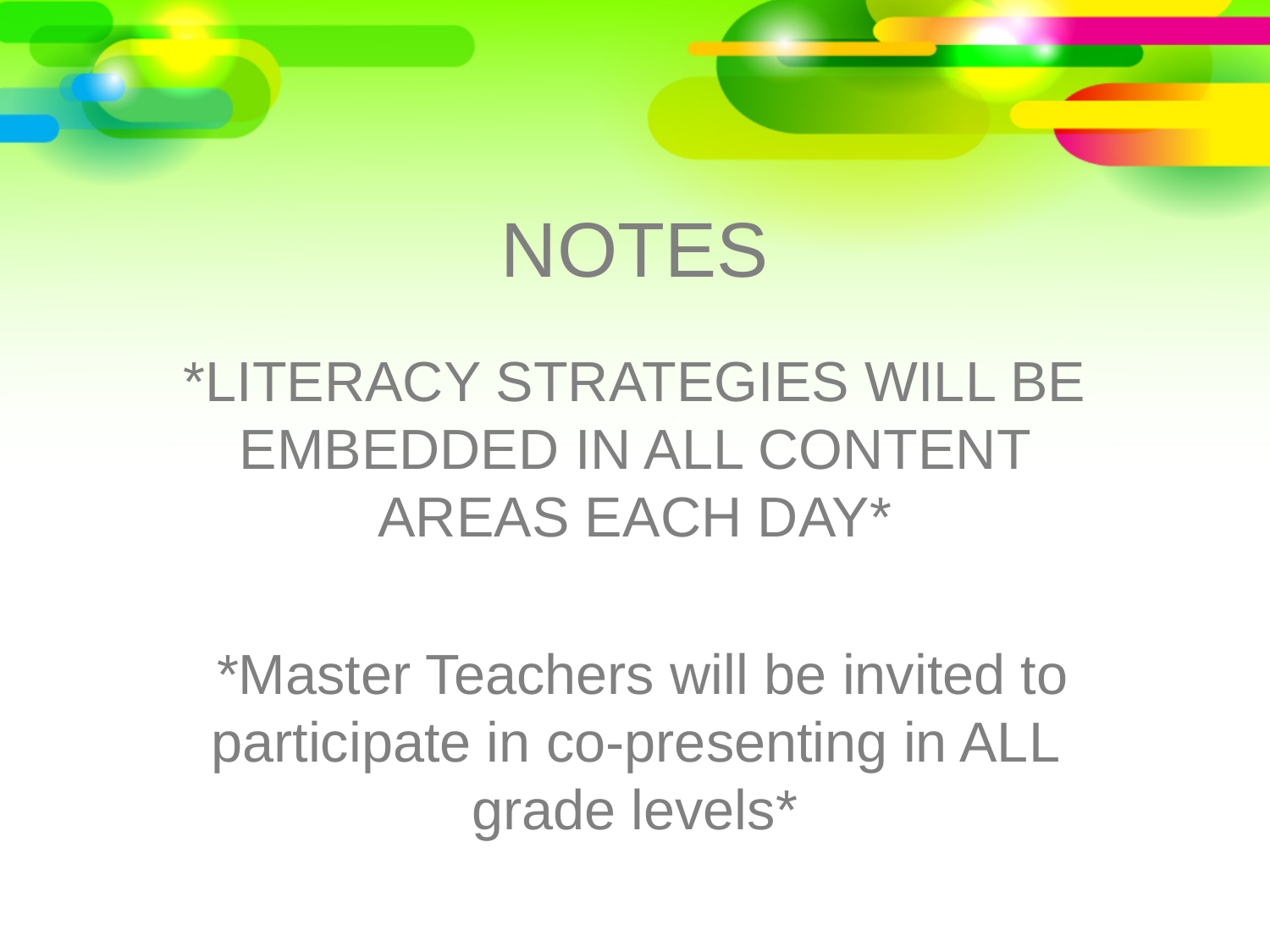

# NOTES
*LITERACY STRATEGIES WILL BE EMBEDDED IN ALL CONTENT AREAS EACH DAY*

 *Master Teachers will be invited to participate in co-presenting in ALL grade levels*